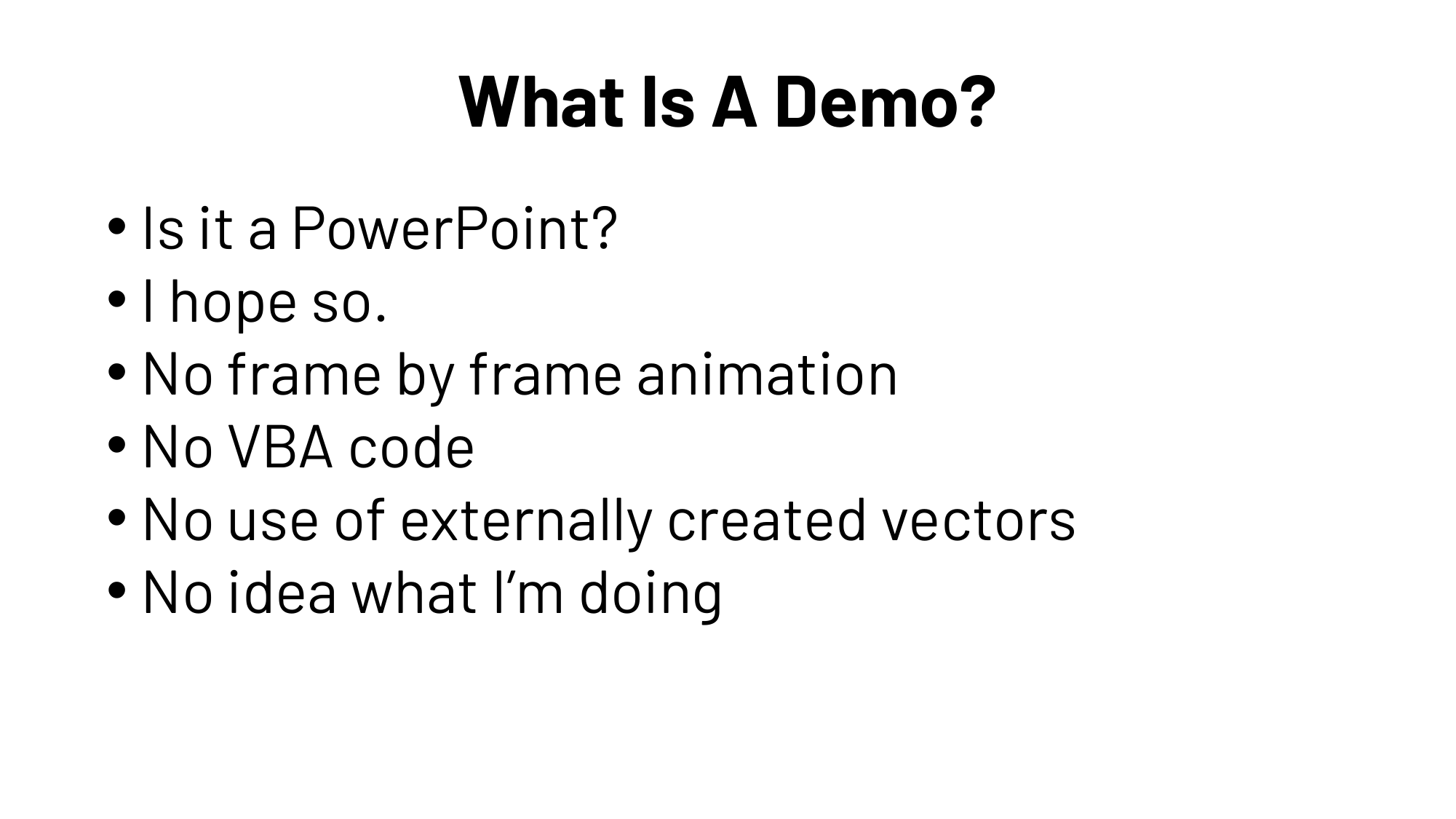

What Is A Demo?
Is it a PowerPoint?
I hope so.
No frame by frame animation
No VBA code
No use of externally created vectors
No idea what I’m doing